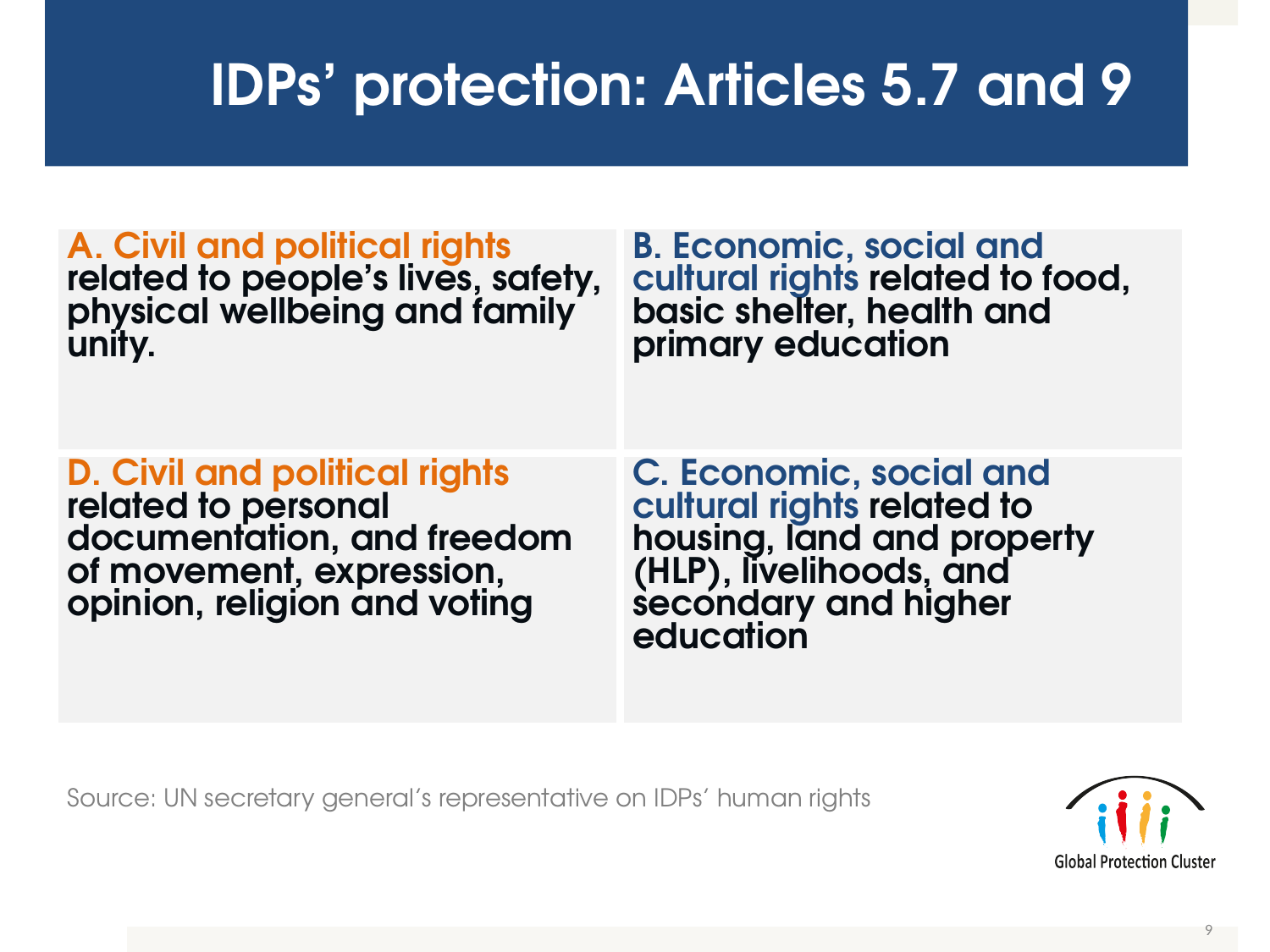

# IDPs’ protection: Articles 5.7 and 9
| A. Civil and political rights related to people’s lives, safety, physical wellbeing and family unity. | B. Economic, social and cultural rights related to food, basic shelter, health and primary education |
| --- | --- |
| D. Civil and political rights related to personal documentation, and freedom of movement, expression, opinion, religion and voting | C. Economic, social and cultural rights related to housing, land and property (HLP), livelihoods, and secondary and higher education |
Source: UN secretary general’s representative on IDPs’ human rights